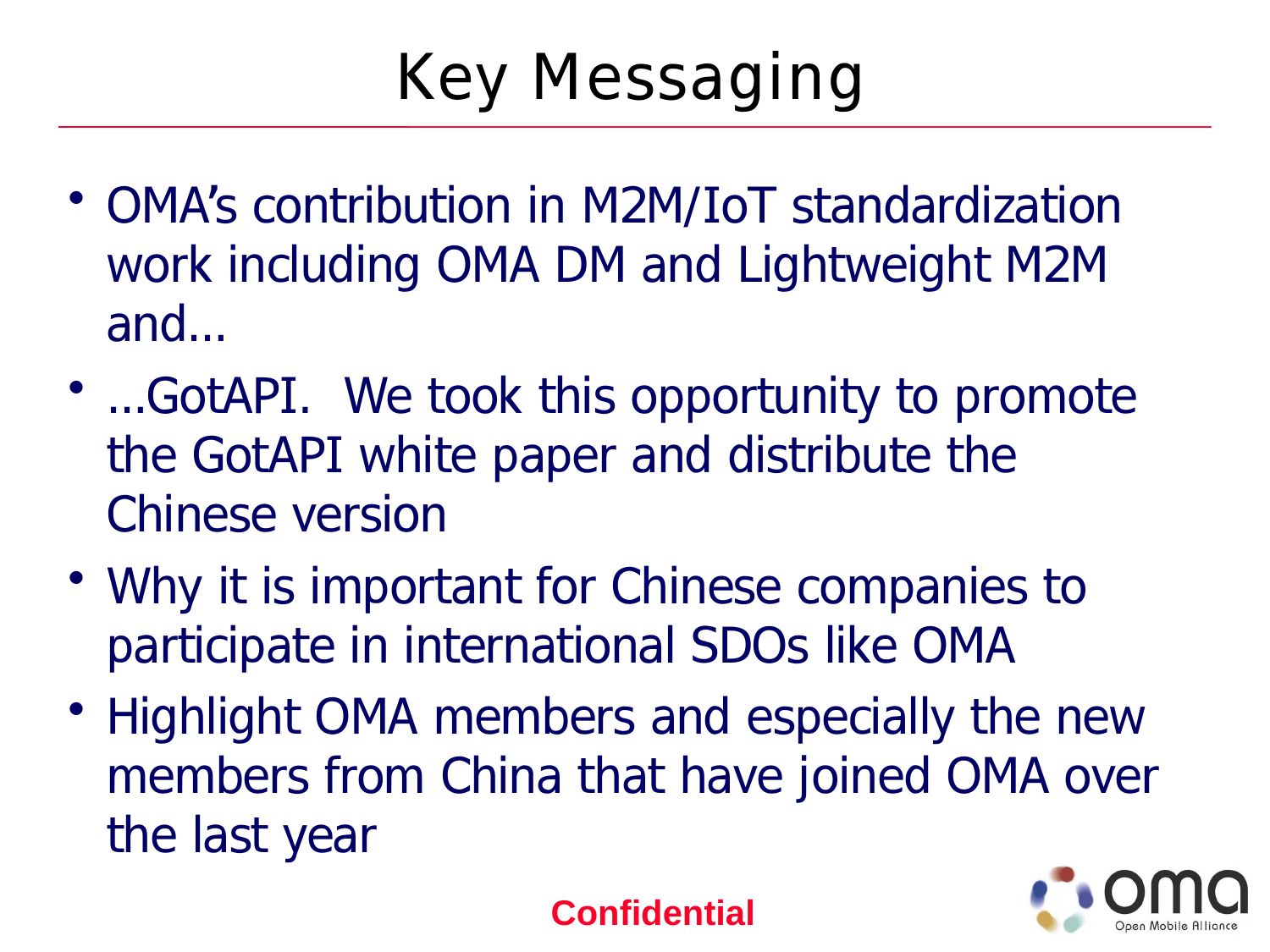

# Key Messaging
OMA’s contribution in M2M/IoT standardization work including OMA DM and Lightweight M2M and…
…GotAPI.  We took this opportunity to promote the GotAPI white paper and distribute the Chinese version
Why it is important for Chinese companies to participate in international SDOs like OMA
Highlight OMA members and especially the new members from China that have joined OMA over the last year